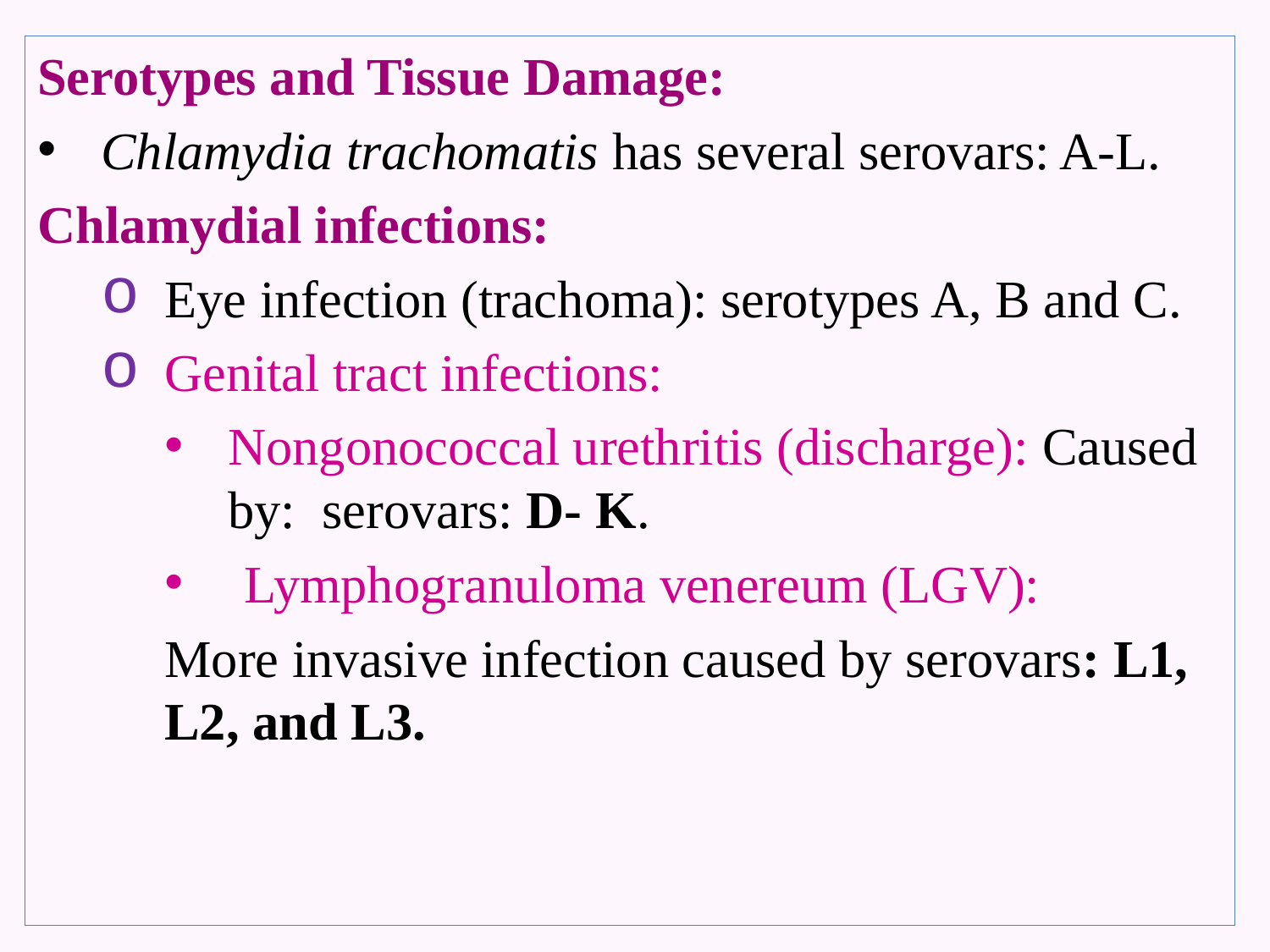

Serotypes and Tissue Damage:
Chlamydia trachomatis has several serovars: A-L.
Chlamydial infections:
Eye infection (trachoma): serotypes A, B and C.
Genital tract infections:
Nongonococcal urethritis (discharge): Caused by:  serovars: D- K.
Lymphogranuloma venereum (LGV):
More invasive infection caused by serovars: L1, L2, and L3.